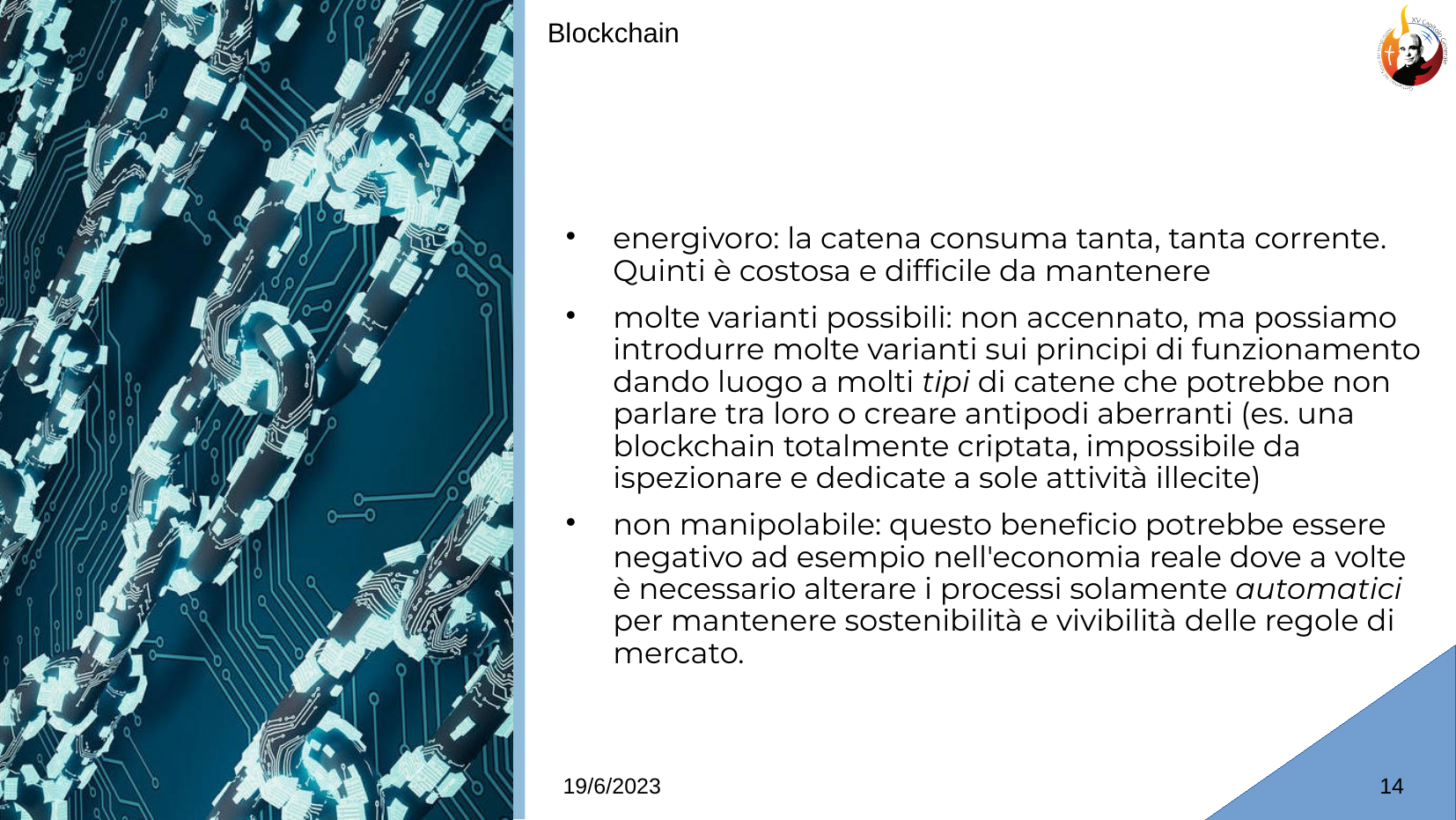

Blockchain
# energivoro: la catena consuma tanta, tanta corrente. Quinti è costosa e difficile da mantenere
molte varianti possibili: non accennato, ma possiamo introdurre molte varianti sui principi di funzionamento dando luogo a molti tipi di catene che potrebbe non parlare tra loro o creare antipodi aberranti (es. una blockchain totalmente criptata, impossibile da ispezionare e dedicate a sole attività illecite)
non manipolabile: questo beneficio potrebbe essere negativo ad esempio nell'economia reale dove a volte è necessario alterare i processi solamente automatici per mantenere sostenibilità e vivibilità delle regole di mercato.